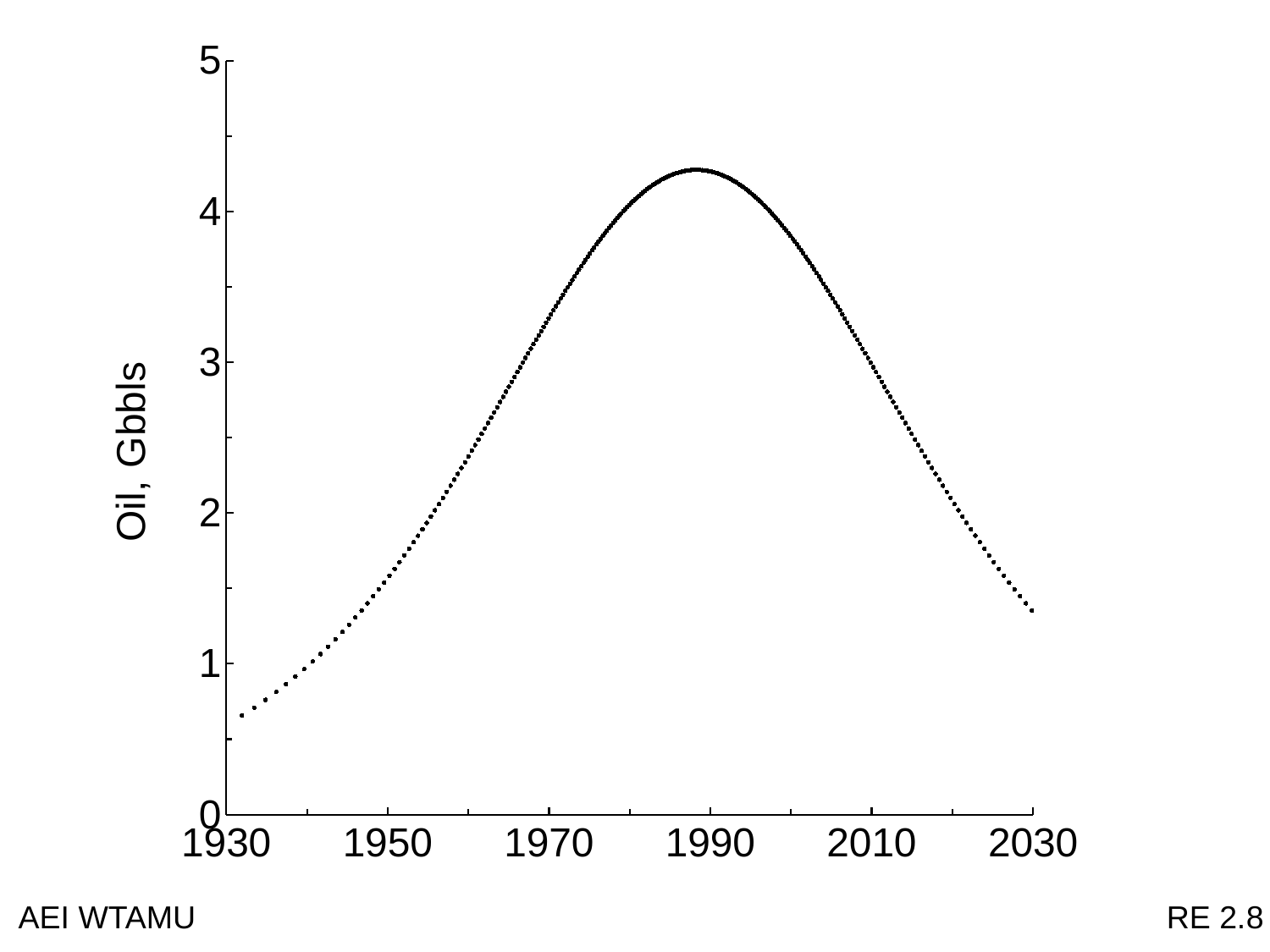

### Chart:

| Category | Production | Series2 |
|---|---|---|
RE 2.8
AEI WTAMU